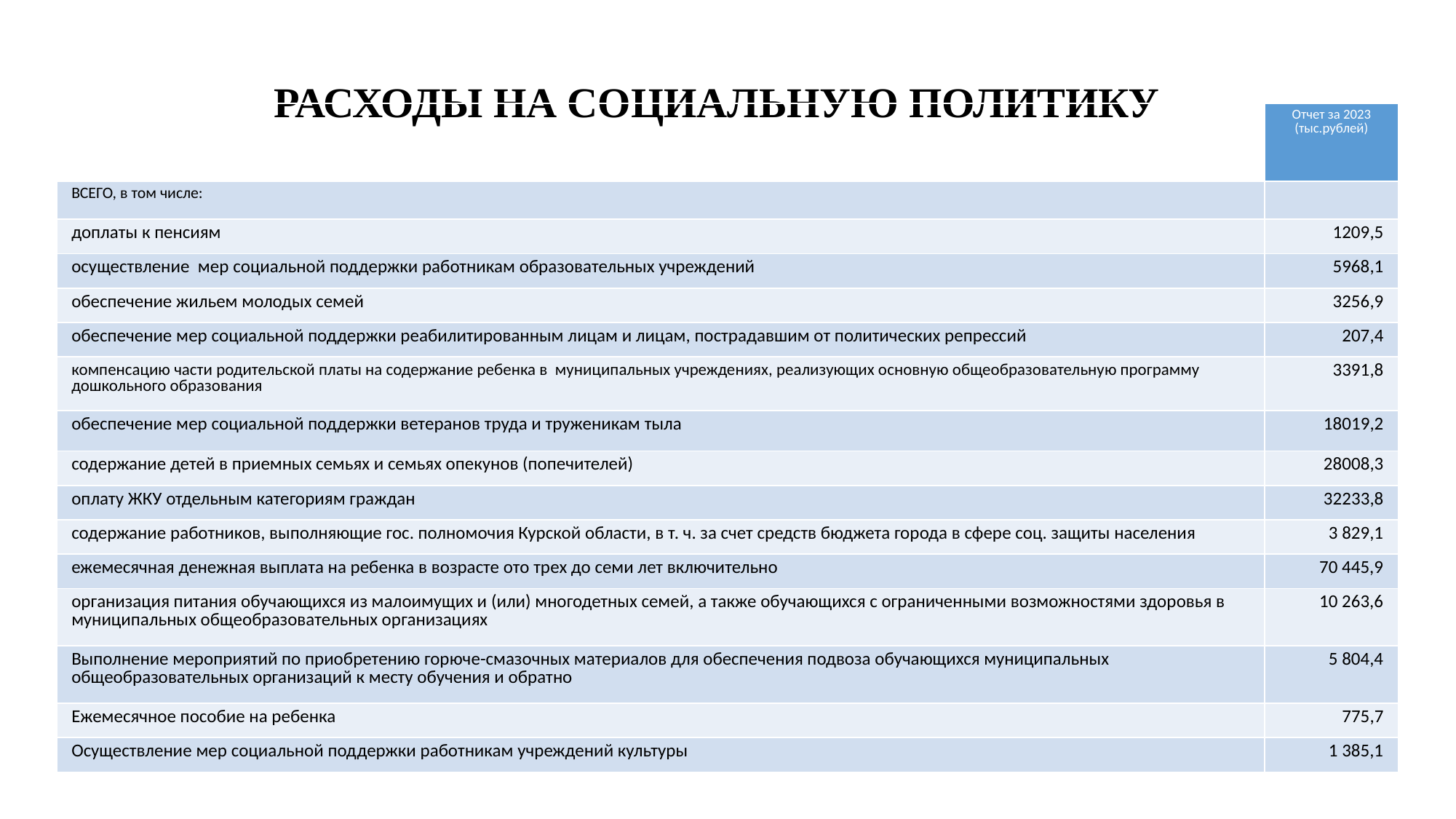

# РАСХОДЫ НА СОЦИАЛЬНУЮ ПОЛИТИКУ
|  | Отчет за 2023 (тыс.рублей) |
| --- | --- |
| ВСЕГО, в том числе: |  |
| доплаты к пенсиям | 1209,5 |
| осуществление мер социальной поддержки работникам образовательных учреждений | 5968,1 |
| обеспечение жильем молодых семей | 3256,9 |
| обеспечение мер социальной поддержки реабилитированным лицам и лицам, пострадавшим от политических репрессий | 207,4 |
| компенсацию части родительской платы на содержание ребенка в муниципальных учреждениях, реализующих основную общеобразовательную программу дошкольного образования | 3391,8 |
| обеспечение мер социальной поддержки ветеранов труда и труженикам тыла | 18019,2 |
| содержание детей в приемных семьях и семьях опекунов (попечителей) | 28008,3 |
| оплату ЖКУ отдельным категориям граждан | 32233,8 |
| содержание работников, выполняющие гос. полномочия Курской области, в т. ч. за счет средств бюджета города в сфере соц. защиты населения | 3 829,1 |
| ежемесячная денежная выплата на ребенка в возрасте ото трех до семи лет включительно | 70 445,9 |
| организация питания обучающихся из малоимущих и (или) многодетных семей, а также обучающихся с ограниченными возможностями здоровья в муниципальных общеобразовательных организациях | 10 263,6 |
| Выполнение мероприятий по приобретению горюче-смазочных материалов для обеспечения подвоза обучающихся муниципальных общеобразовательных организаций к месту обучения и обратно | 5 804,4 |
| Ежемесячное пособие на ребенка | 775,7 |
| Осуществление мер социальной поддержки работникам учреждений культуры | 1 385,1 |